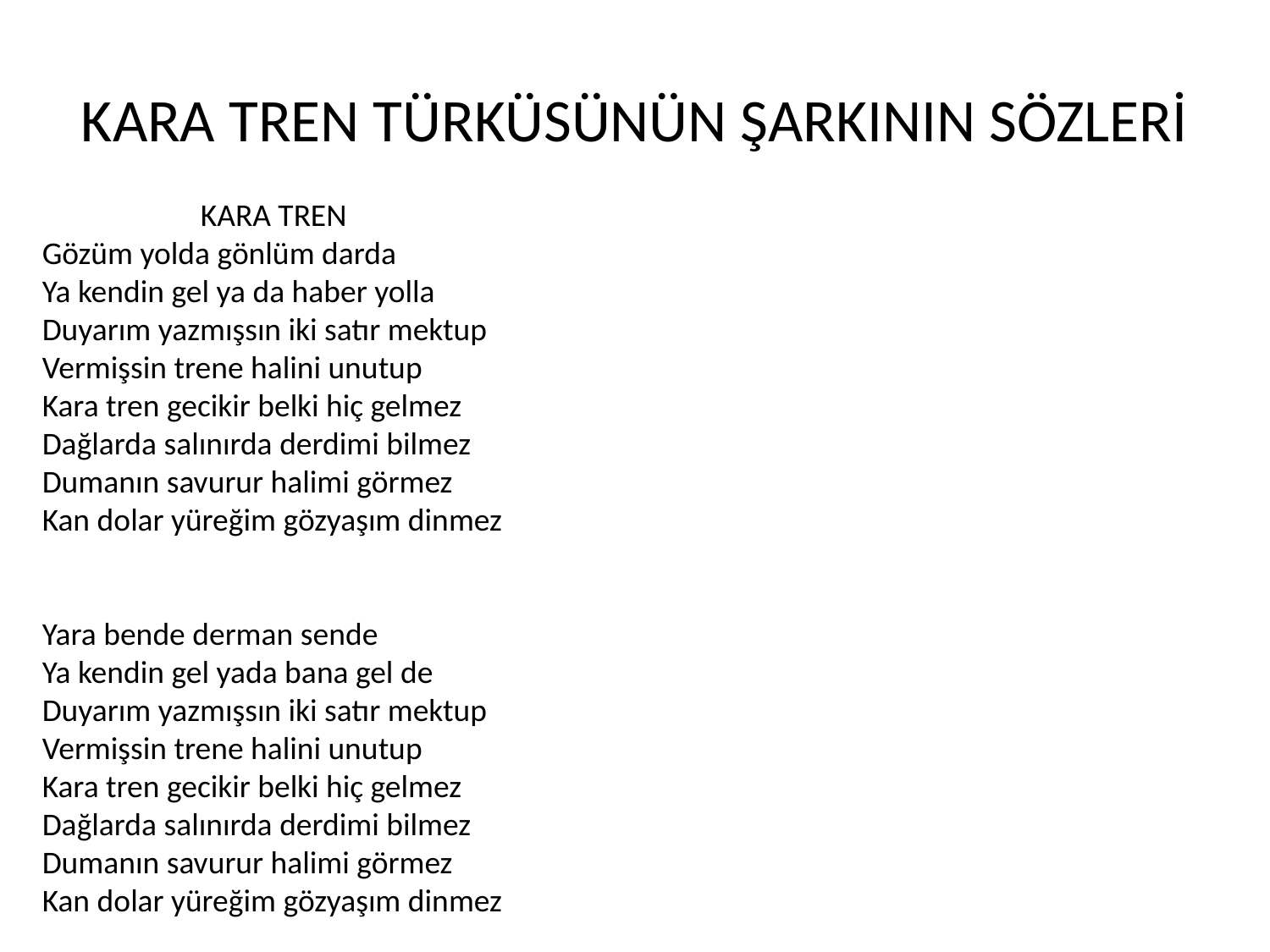

# KARA TREN TÜRKÜSÜNÜN ŞARKININ SÖZLERİ
                      KARA TREN
Gözüm yolda gönlüm darda 
Ya kendin gel ya da haber yolla 
Duyarım yazmışsın iki satır mektup 
Vermişsin trene halini unutup 
Kara tren gecikir belki hiç gelmez 
Dağlarda salınırda derdimi bilmez 
Dumanın savurur halimi görmez 
Kan dolar yüreğim gözyaşım dinmez
 
Yara bende derman sende 
Ya kendin gel yada bana gel de 
Duyarım yazmışsın iki satır mektup 
Vermişsin trene halini unutup 
Kara tren gecikir belki hiç gelmez 
Dağlarda salınırda derdimi bilmez 
Dumanın savurur halimi görmez 
Kan dolar yüreğim gözyaşım dinmez